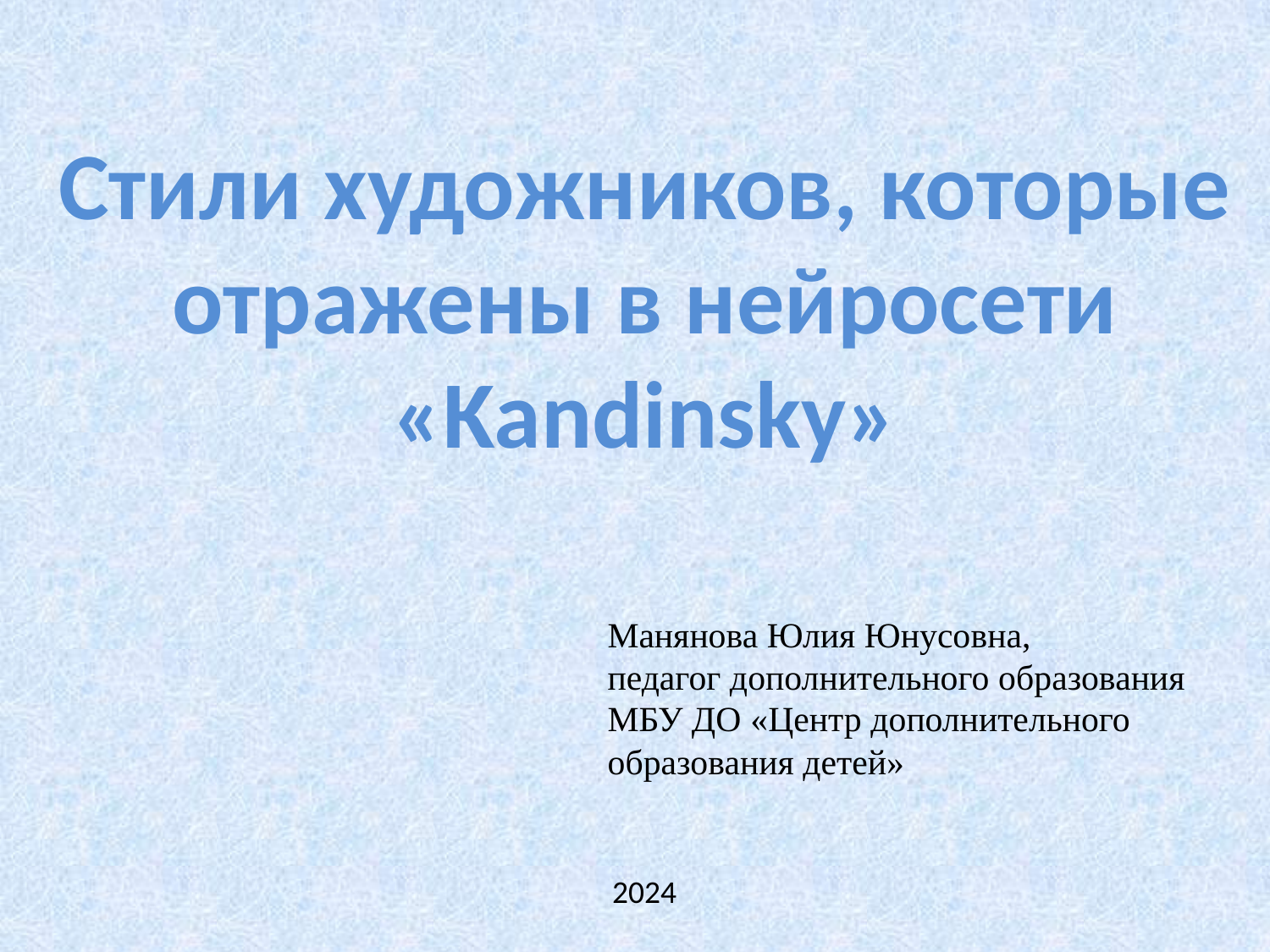

# Стили художников, которые отражены в нейросети «Kandinsky»
Манянова Юлия Юнусовна,
педагог дополнительного образования
МБУ ДО «Центр дополнительного образования детей»
         2024